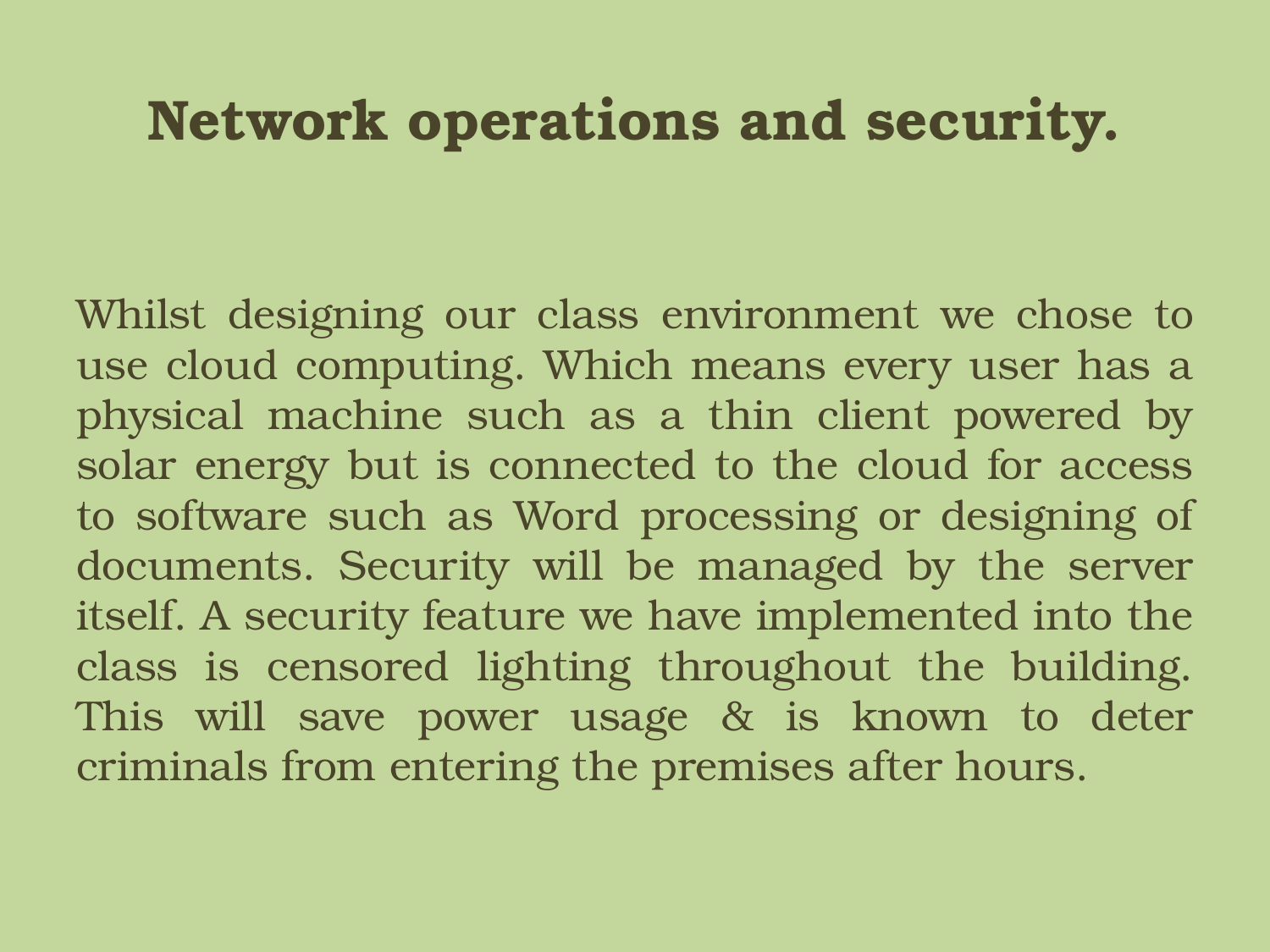

# Network operations and security.

Whilst designing our class environment we chose to use cloud computing. Which means every user has a physical machine such as a thin client powered by solar energy but is connected to the cloud for access to software such as Word processing or designing of documents. Security will be managed by the server itself. A security feature we have implemented into the class is censored lighting throughout the building. This will save power usage & is known to deter criminals from entering the premises after hours.